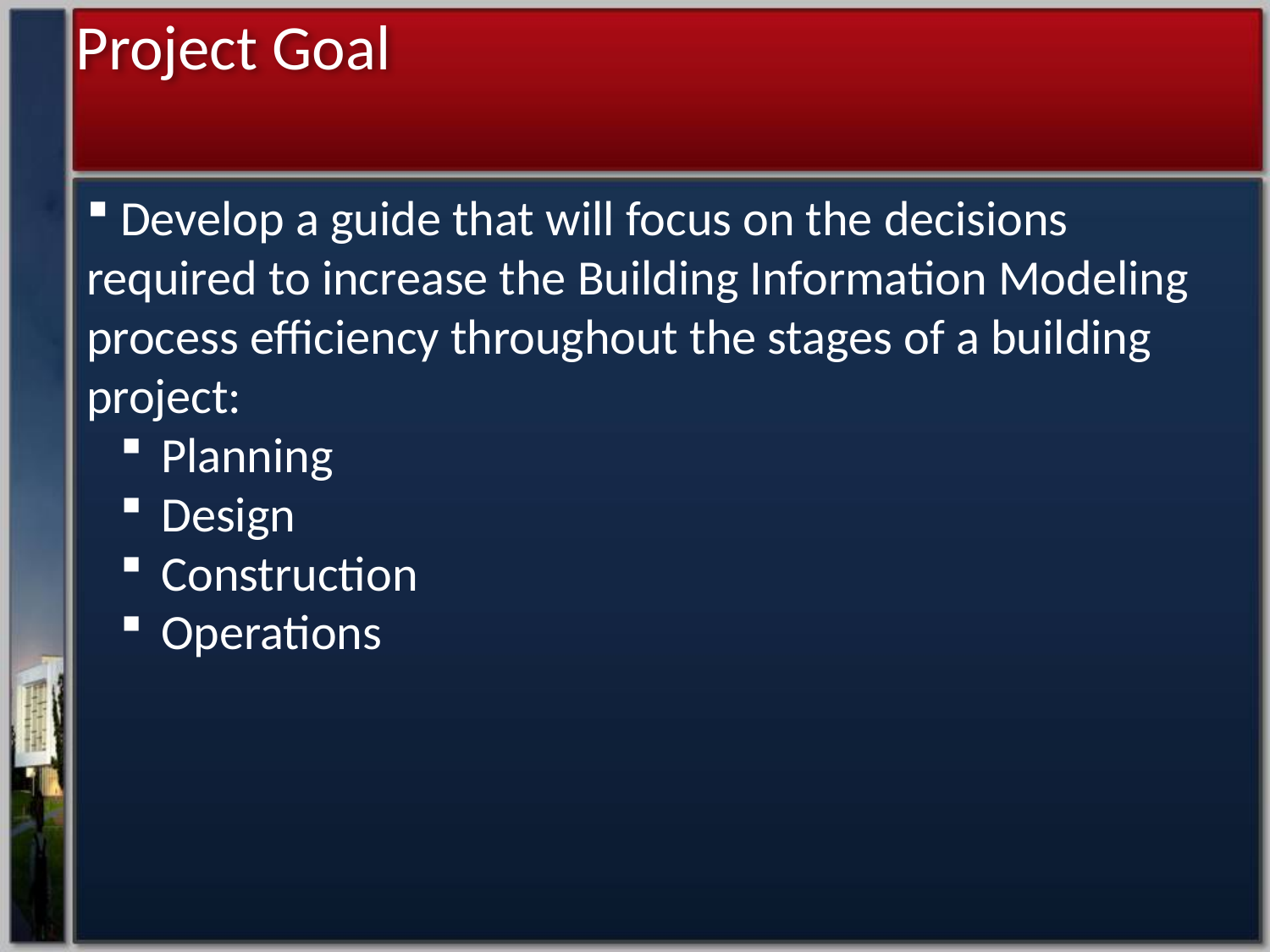

Project Goal
 Develop a guide that will focus on the decisions required to increase the Building Information Modeling process efficiency throughout the stages of a building project:
 Planning
 Design
 Construction
 Operations